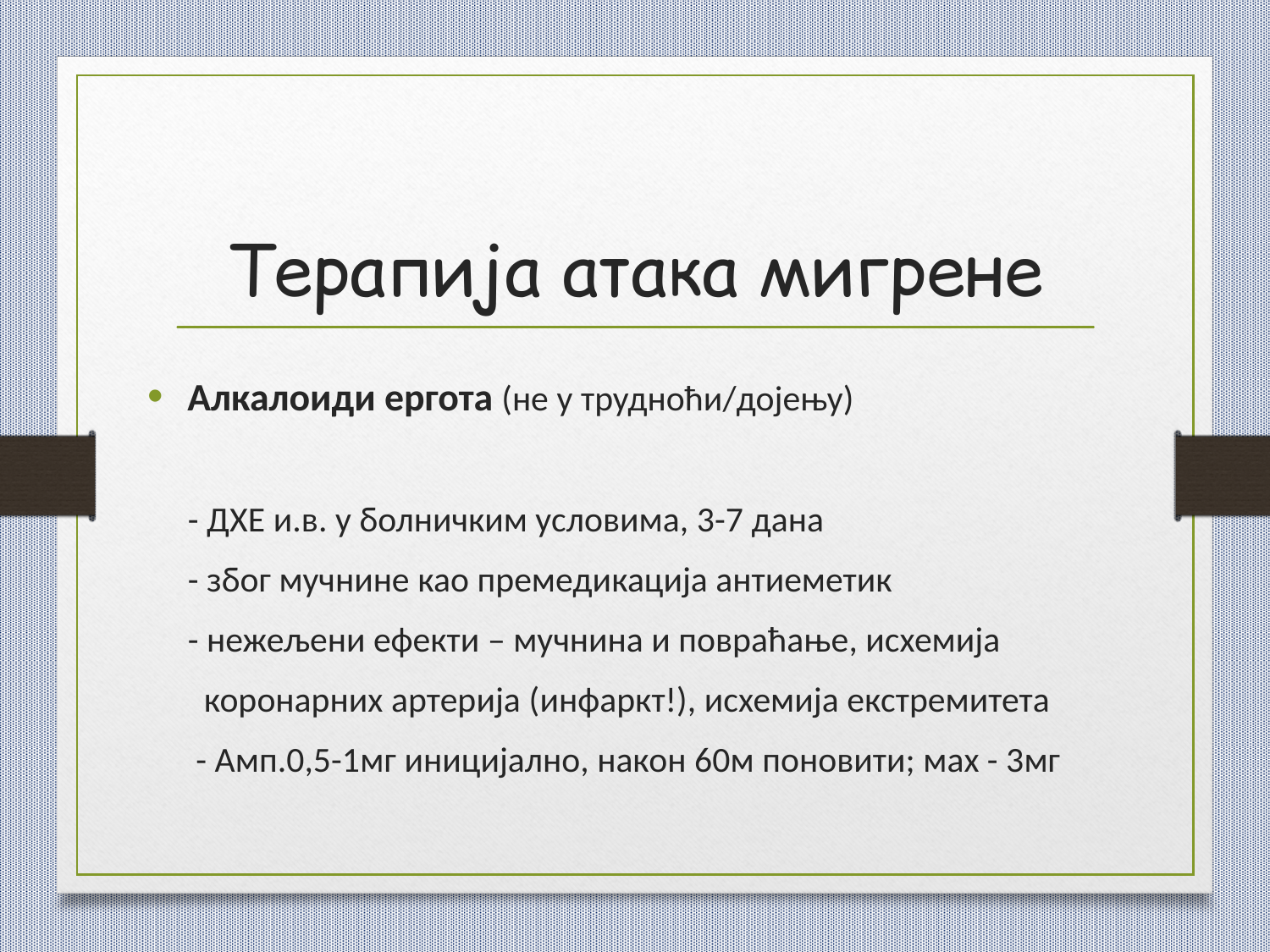

# Терапија атака мигрене
Алкалоиди ергота (не у трудноћи/дојењу)

     - ДХЕ и.в. у болничким условима, 3-7 дана
     - због мучнине као премедикација антиеметик
     - нежељени ефекти – мучнина и повраћање, исхемија
       коронарних артерија (инфаркт!), исхемија екстремитета
      - Амп.0,5-1мг иницијално, након 60м поновити; маx - 3мг